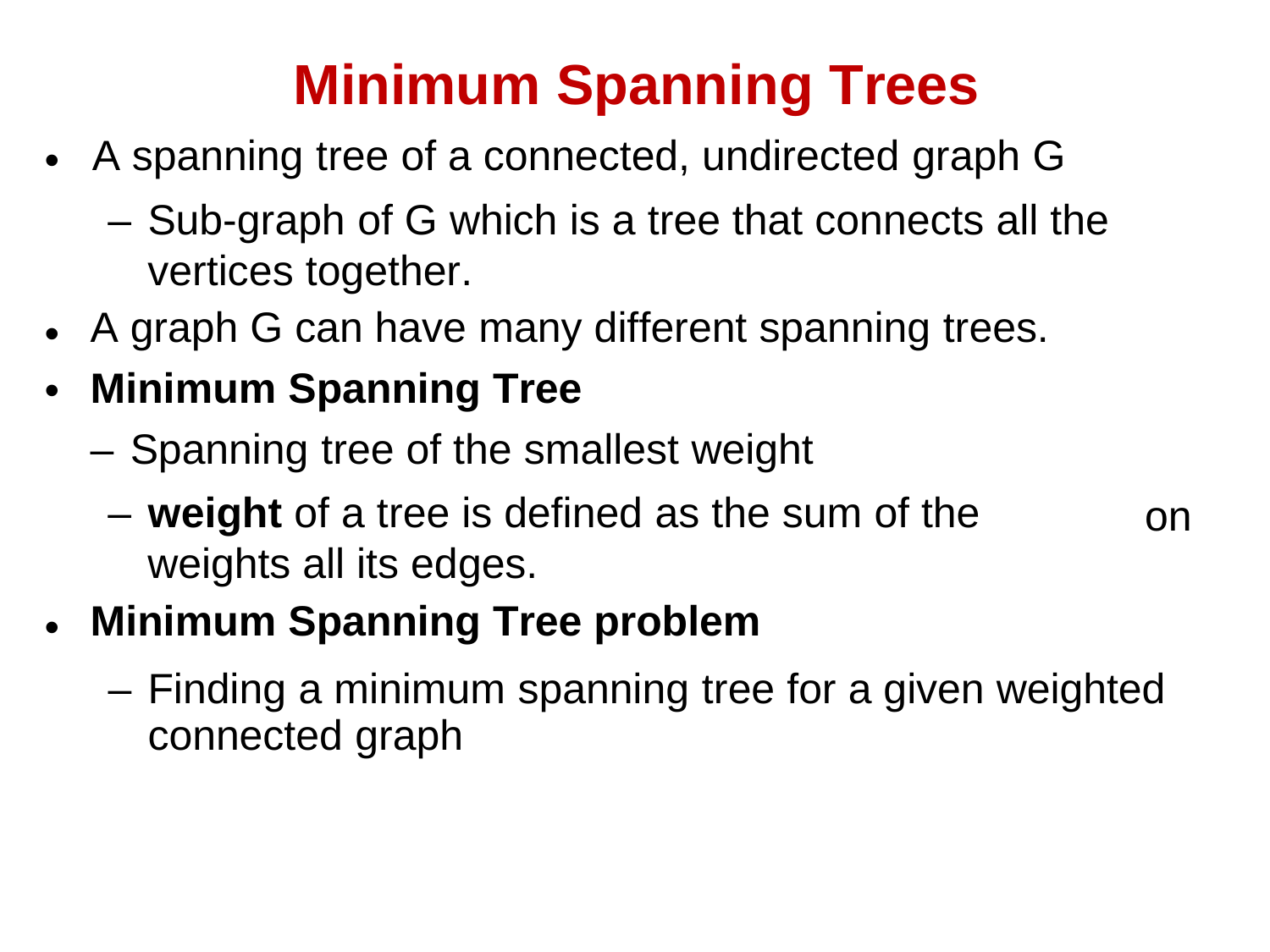

Minimum Spanning Trees
A spanning tree of a connected, undirected graph G
– Sub-graph of G which is a tree that connects all the vertices together.
A graph G can have many different spanning trees.
Minimum Spanning Tree
– Spanning tree of the smallest weight
– weight of a tree is defined as the sum of the weights all its edges.
Minimum Spanning Tree problem
•
•
•
on
•
– Finding a minimum spanning tree for a given weighted
connected graph